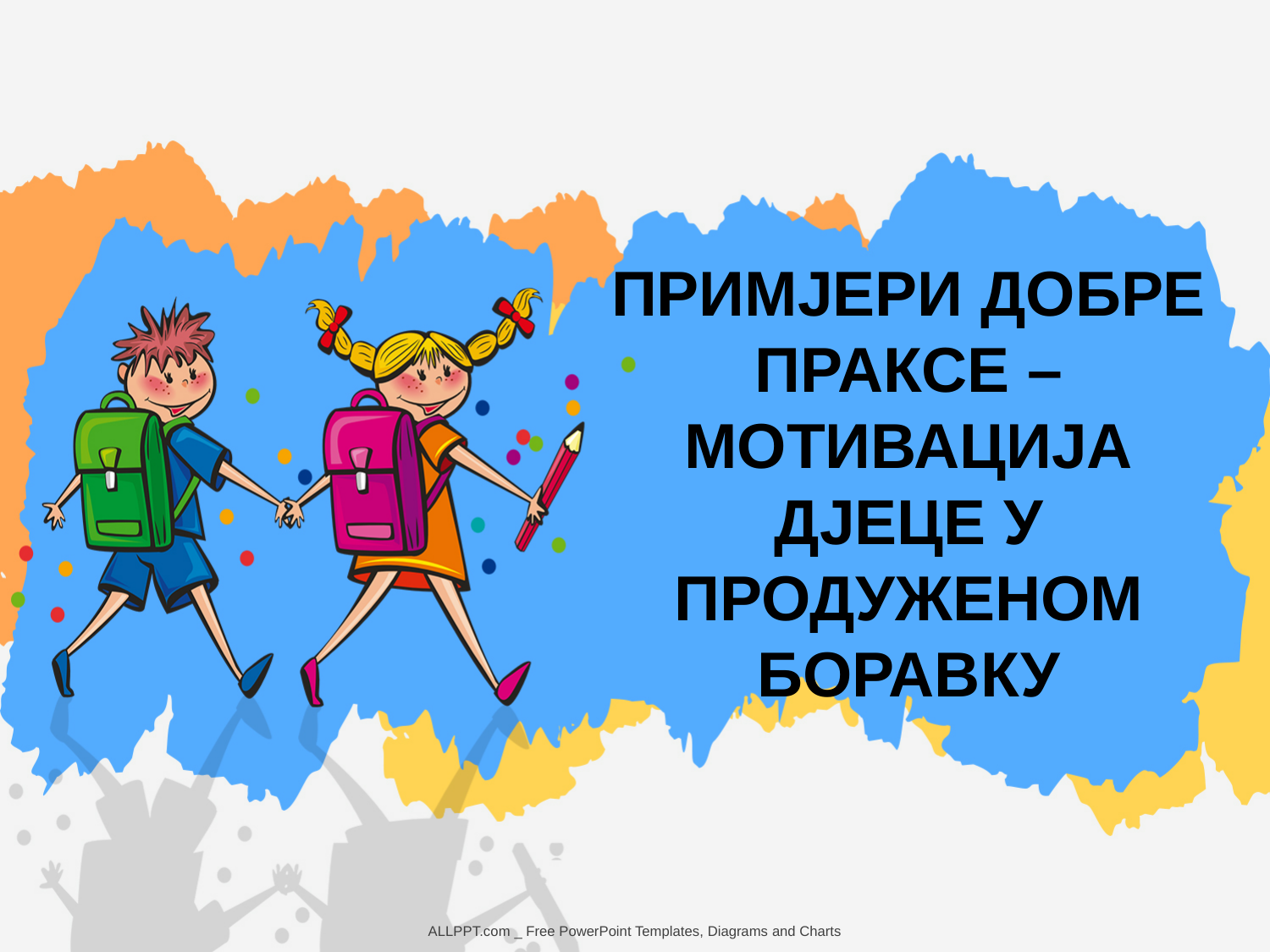

ПРИМЈЕРИ ДОБРЕ ПРАКСЕ – МОТИВАЦИЈА ДЈЕЦЕ У ПРОДУЖЕНОМ БОРАВКУ

ALLPPT.com _ Free PowerPoint Templates, Diagrams and Charts